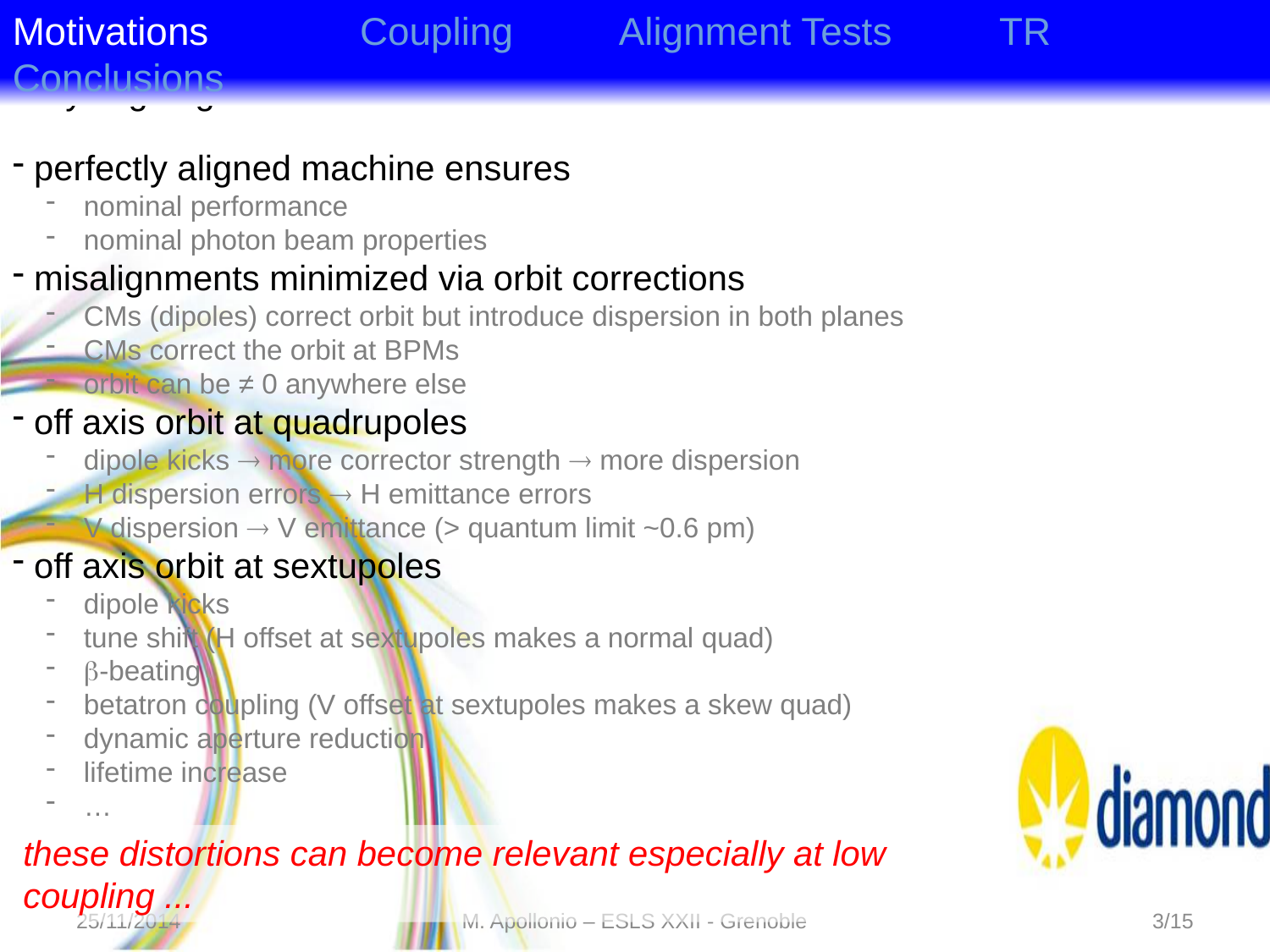

Motivations              Coupling          Alignment Tests          TR           Conclusions
Why aligning the machine?

 perfectly aligned machine ensures
 nominal performance
 nominal photon beam properties
 misalignments minimized via orbit corrections
 CMs (dipoles) correct orbit but introduce dispersion in both planes
 CMs correct the orbit at BPMs
 orbit can be ≠ 0 anywhere else
 off axis orbit at quadrupoles
 dipole kicks → more corrector strength → more dispersion
 H dispersion errors → H emittance errors
 V dispersion → V emittance (> quantum limit ~0.6 pm)
 off axis orbit at sextupoles
 dipole kicks
 tune shift (H offset at sextupoles makes a normal quad)
 β-beating
 betatron coupling (V offset at sextupoles makes a skew quad)
 dynamic aperture reduction
 lifetime increase
 …

these distortions can become relevant especially at low coupling ...
25/11/2014
M. Apollonio – ESLS XXII - Grenoble
3/15